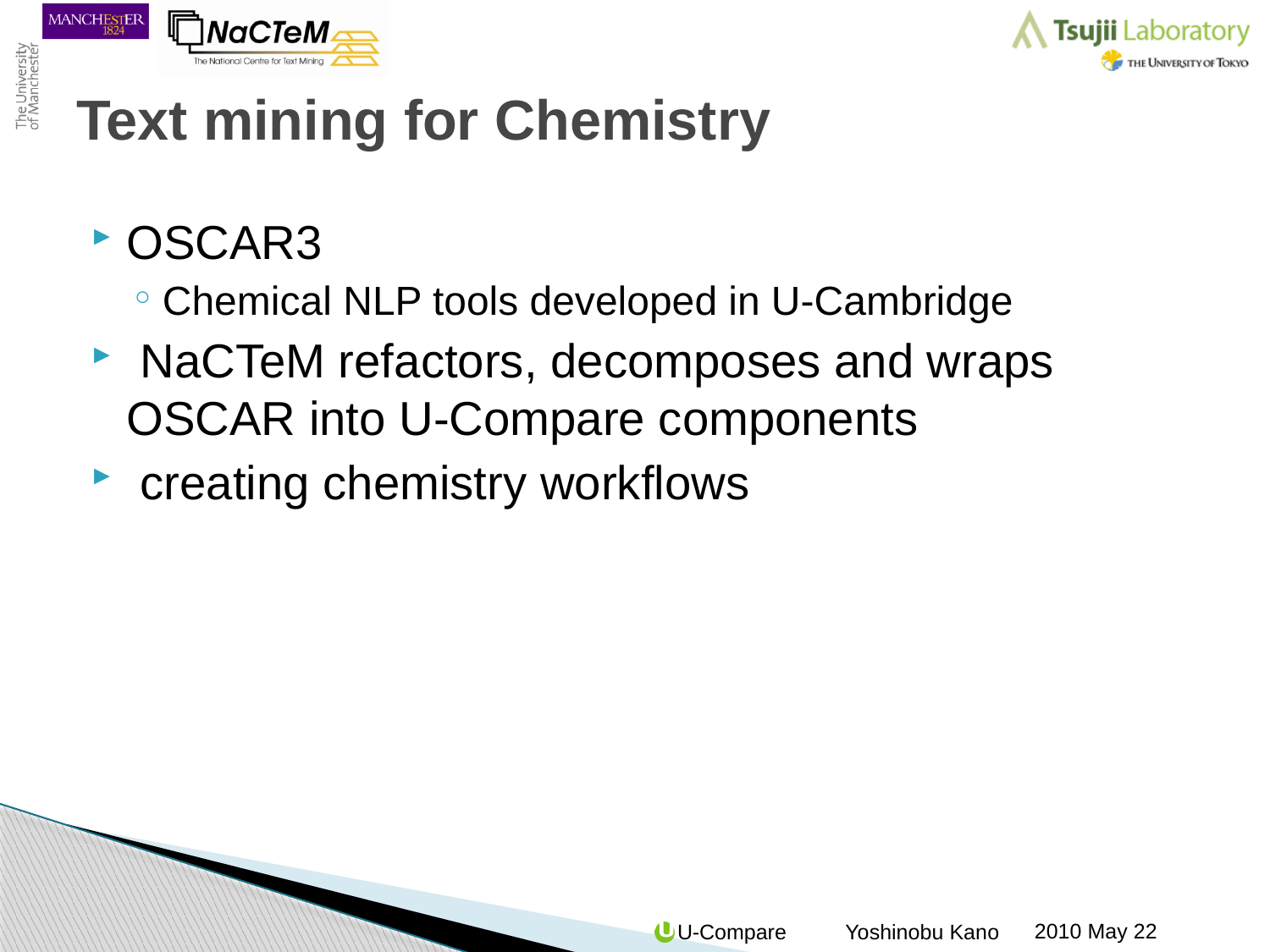

# Text mining for Chemistry
OSCAR3
Chemical NLP tools developed in U-Cambridge
 NaCTeM refactors, decomposes and wraps OSCAR into U-Compare components
 creating chemistry workflows

2010 May 22
U-Compare          Yoshinobu Kano